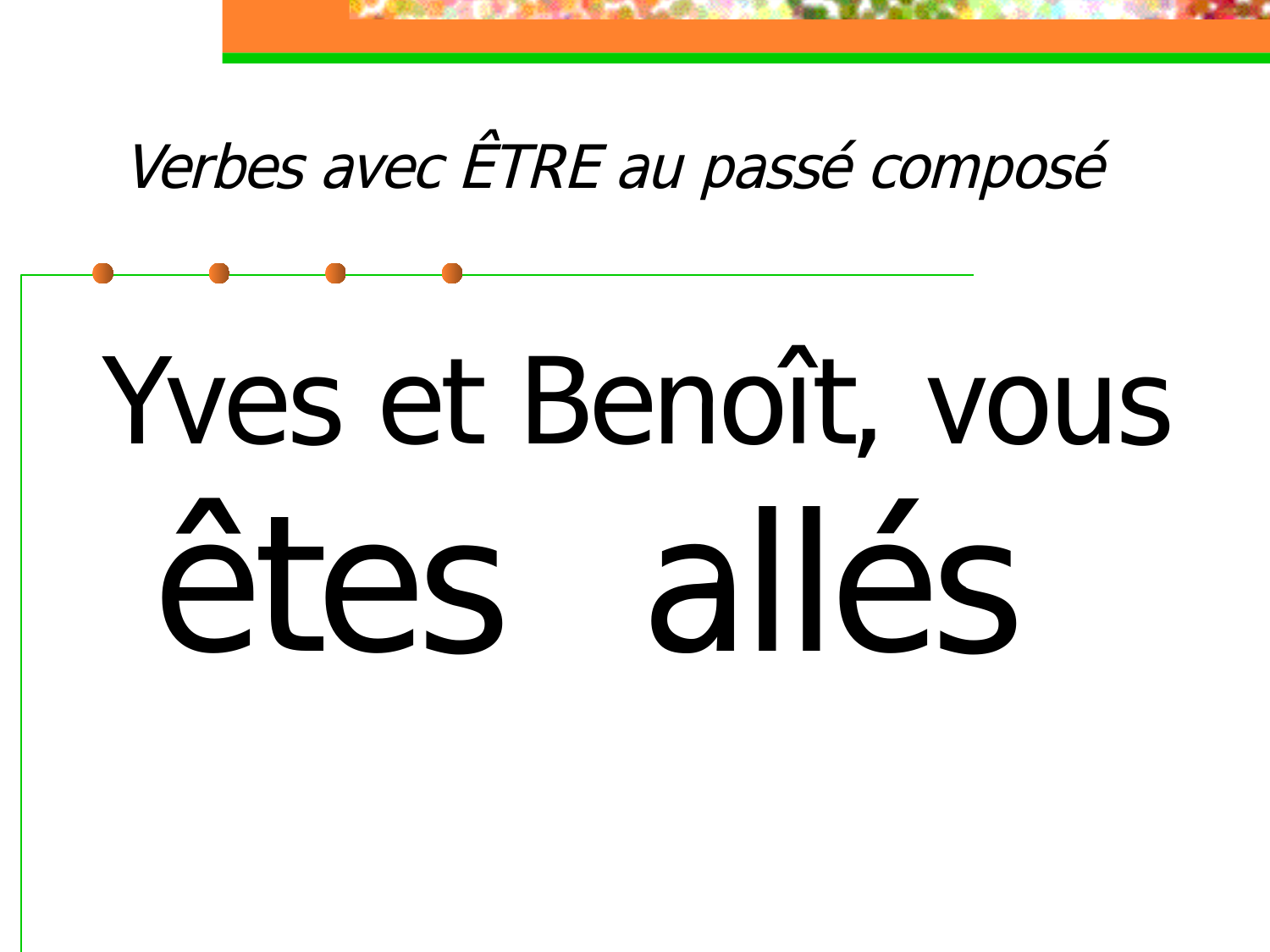

# Verbes avec ÊTRE au passé composé
Yves et Benoît, vous
êtes
allés